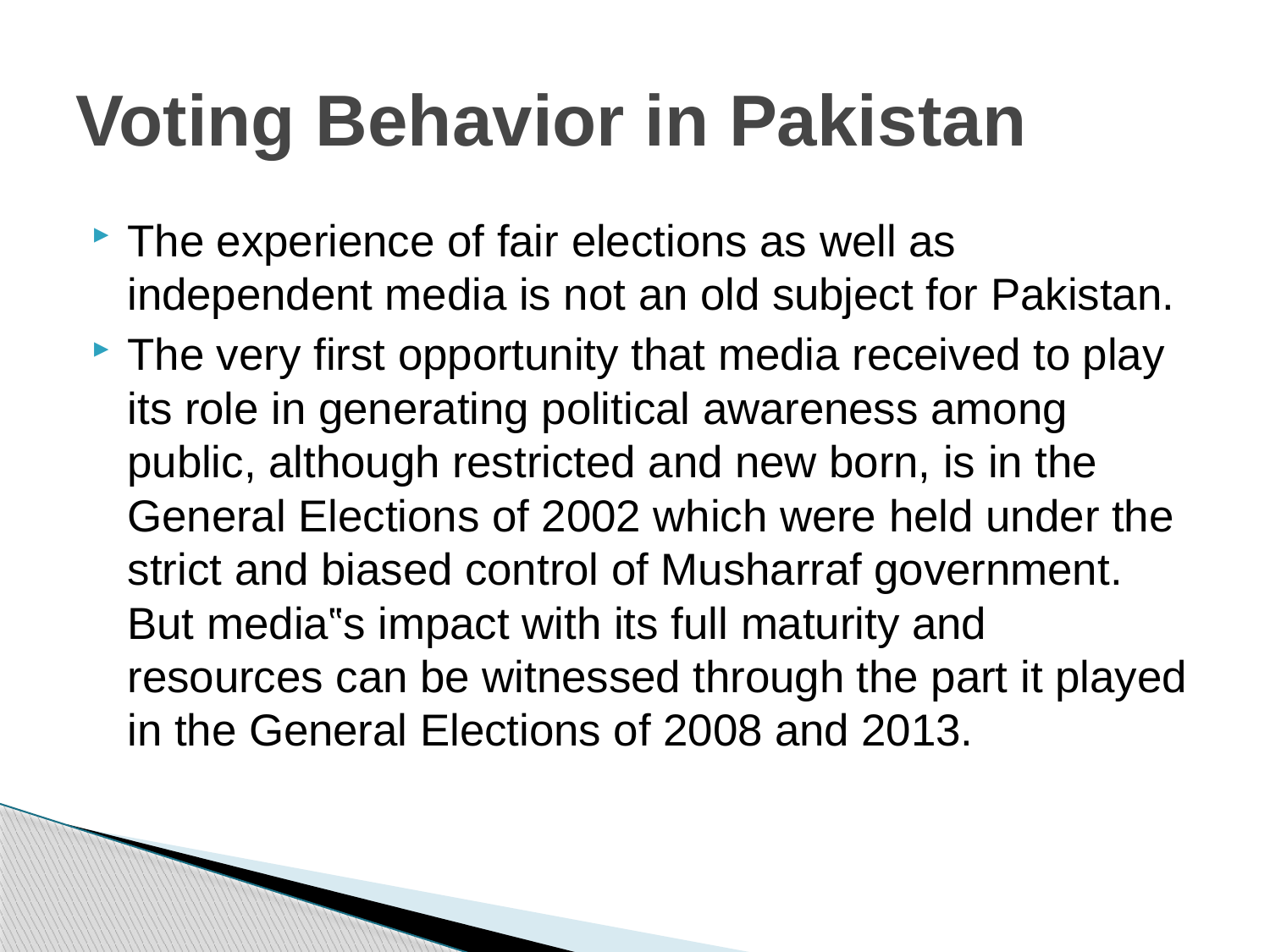

# Voting Behavior in Pakistan
The experience of fair elections as well as independent media is not an old subject for Pakistan.
The very first opportunity that media received to play its role in generating political awareness among public, although restricted and new born, is in the General Elections of 2002 which were held under the strict and biased control of Musharraf government. But media‟s impact with its full maturity and resources can be witnessed through the part it played in the General Elections of 2008 and 2013.